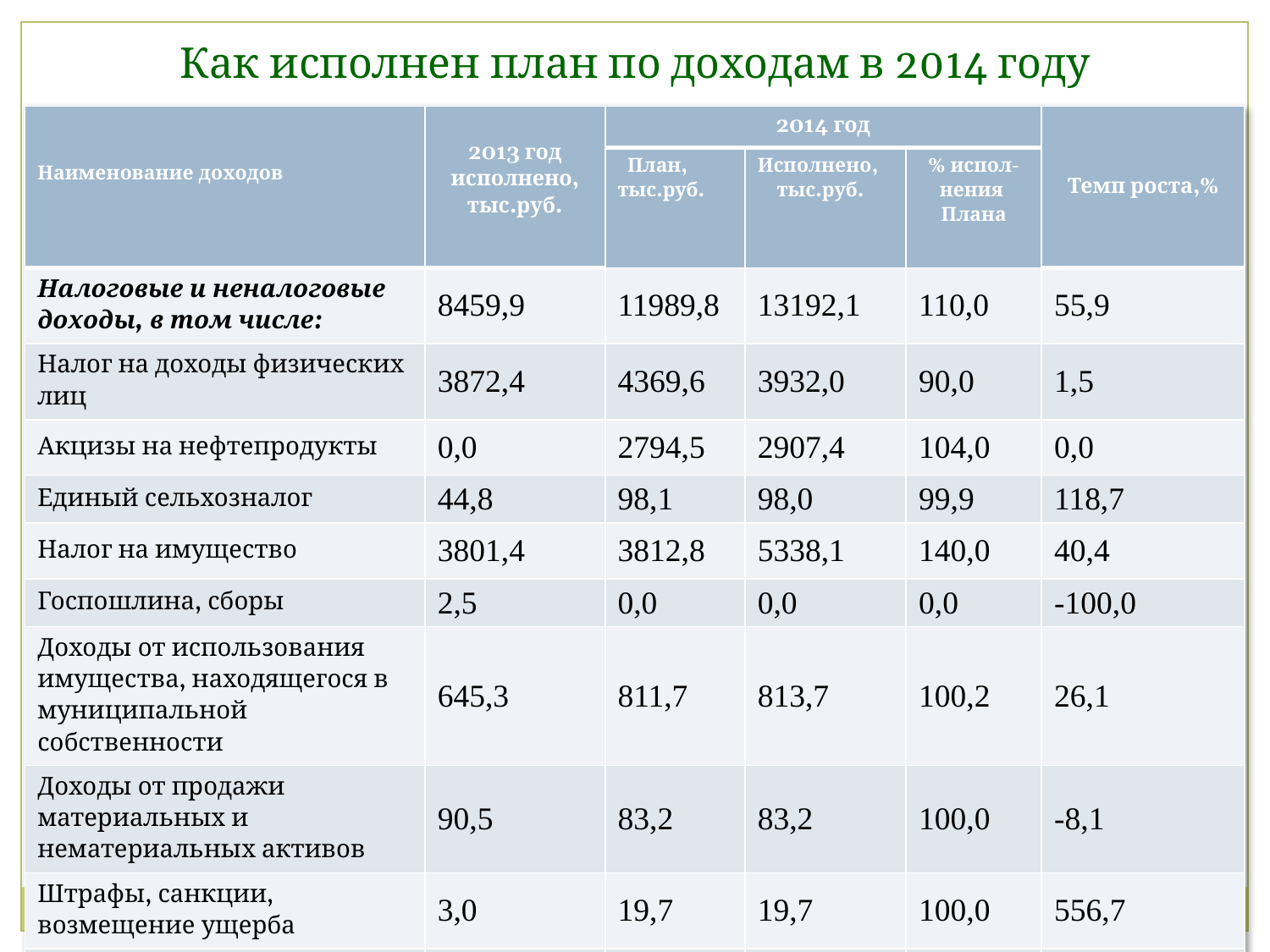

Как исполнен план по доходам в 2014 году
| Наименование доходов | 2013 год исполнено, тыс.руб. | 2014 год |  |  | Темп роста,% |
| --- | --- | --- | --- | --- | --- |
|  |  | План, тыс.руб. | Исполнено, тыс.руб. | % испол- нения Плана |  |
| Налоговые и неналоговые доходы, в том числе: | 8459,9 | 11989,8 | 13192,1 | 110,0 | 55,9 |
| Налог на доходы физических лиц | 3872,4 | 4369,6 | 3932,0 | 90,0 | 1,5 |
| Акцизы на нефтепродукты | 0,0 | 2794,5 | 2907,4 | 104,0 | 0,0 |
| Единый сельхозналог | 44,8 | 98,1 | 98,0 | 99,9 | 118,7 |
| Налог на имущество | 3801,4 | 3812,8 | 5338,1 | 140,0 | 40,4 |
| Госпошлина, сборы | 2,5 | 0,0 | 0,0 | 0,0 | -100,0 |
| Доходы от использования имущества, находящегося в муниципальной собственности | 645,3 | 811,7 | 813,7 | 100,2 | 26,1 |
| Доходы от продажи материальных и нематериальных активов | 90,5 | 83,2 | 83,2 | 100,0 | -8,1 |
| Штрафы, санкции, возмещение ущерба | 3,0 | 19,7 | 19,7 | 100,0 | 556,7 |
| Безвозмездные поступления | 5055,0 | 645,2 | 645,5 | 100,1 | -87,2 |
| Доходы, всего | 13514,9 | 12635,0 | 13837,6 | 109,5 | 2,4 |